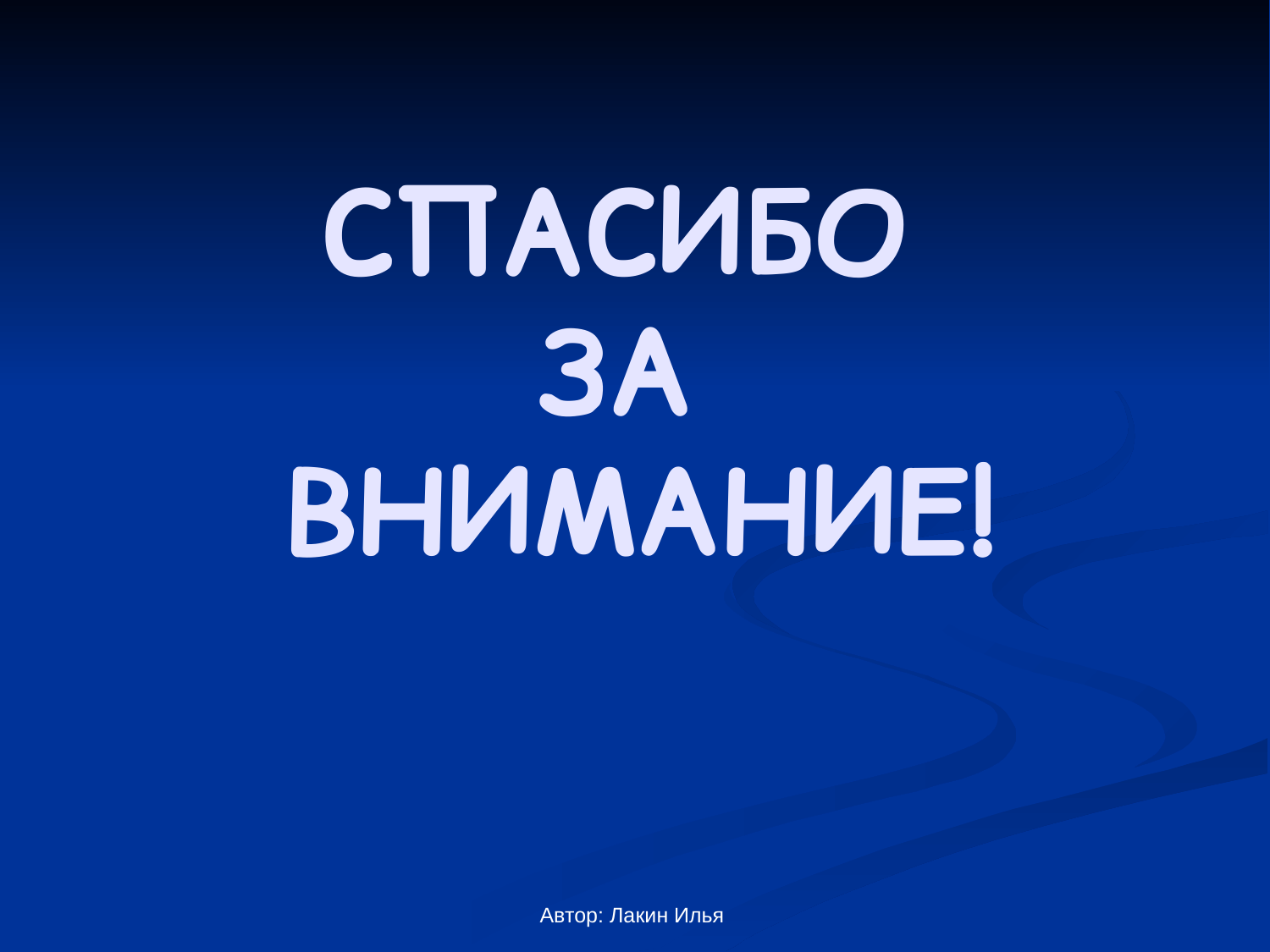

# СПАСИБО ЗА ВНИМАНИЕ!
Автор: Лакин Илья